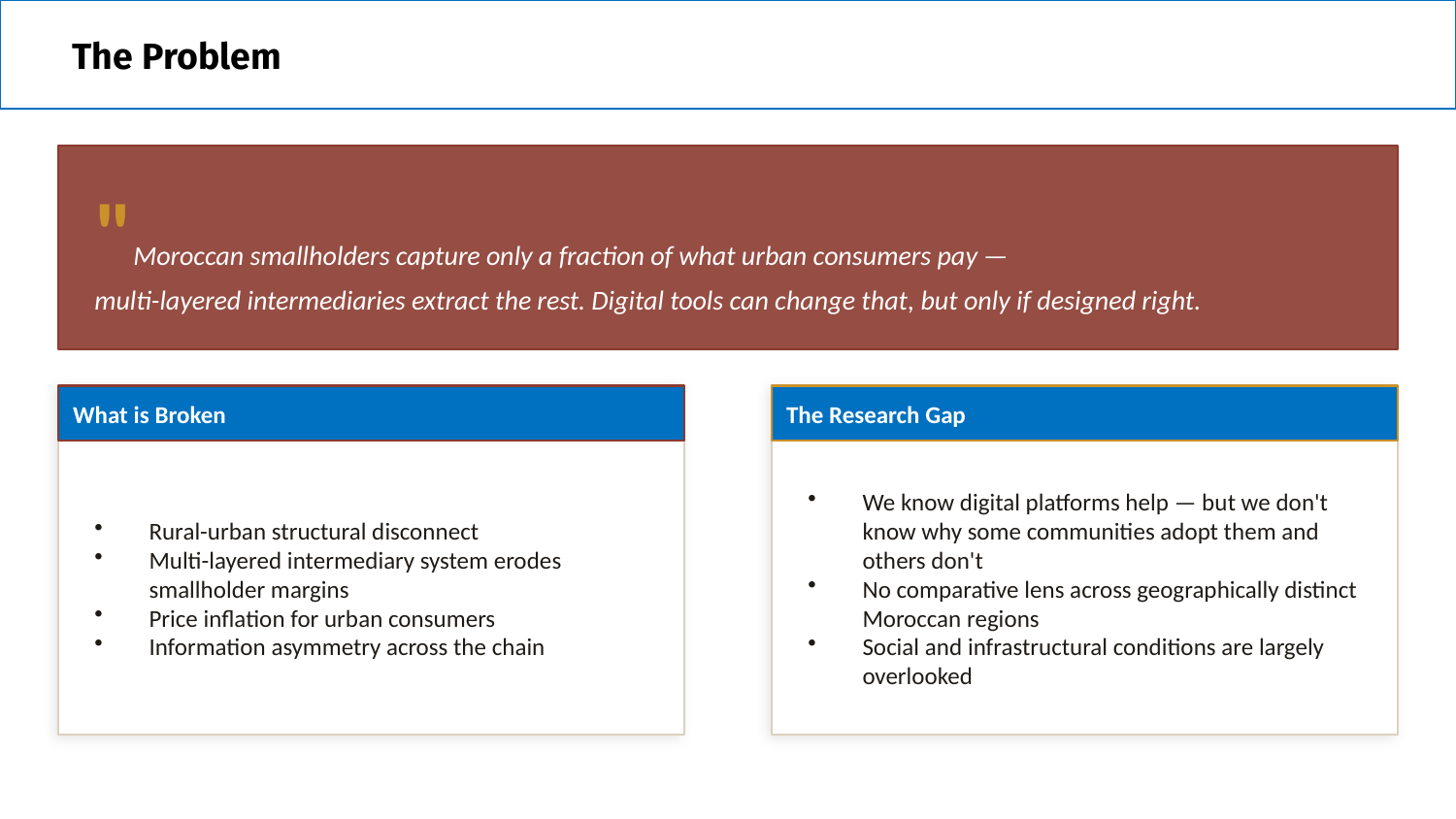

The Problem

"Moroccan smallholders capture only a fraction of what urban consumers pay —
multi-layered intermediaries extract the rest. Digital tools can change that, but only if designed right.

What is Broken

The Research Gap
Rural-urban structural disconnect
Multi-layered intermediary system erodes smallholder margins
Price inflation for urban consumers
Information asymmetry across the chain
We know digital platforms help — but we don't know why some communities adopt them and others don't
No comparative lens across geographically distinct Moroccan regions
Social and infrastructural conditions are largely overlooked